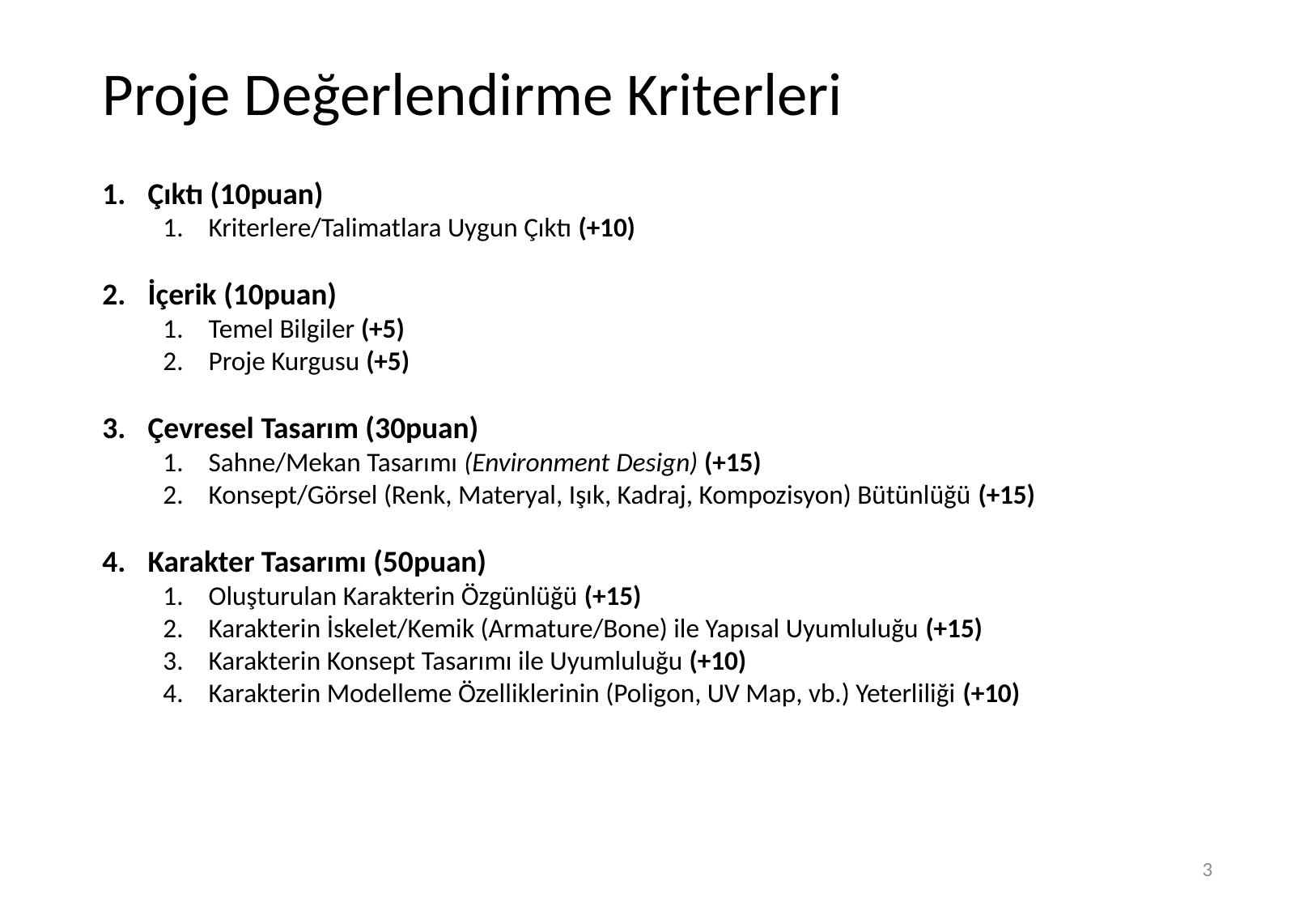

# Proje Değerlendirme Kriterleri
Çıktı (10puan)
Kriterlere/Talimatlara Uygun Çıktı (+10)
İçerik (10puan)
Temel Bilgiler (+5)
Proje Kurgusu (+5)
Çevresel Tasarım (30puan)
Sahne/Mekan Tasarımı (Environment Design) (+15)
Konsept/Görsel (Renk, Materyal, Işık, Kadraj, Kompozisyon) Bütünlüğü (+15)
Karakter Tasarımı (50puan)
Oluşturulan Karakterin Özgünlüğü (+15)
Karakterin İskelet/Kemik (Armature/Bone) ile Yapısal Uyumluluğu (+15)
Karakterin Konsept Tasarımı ile Uyumluluğu (+10)
Karakterin Modelleme Özelliklerinin (Poligon, UV Map, vb.) Yeterliliği (+10)
3